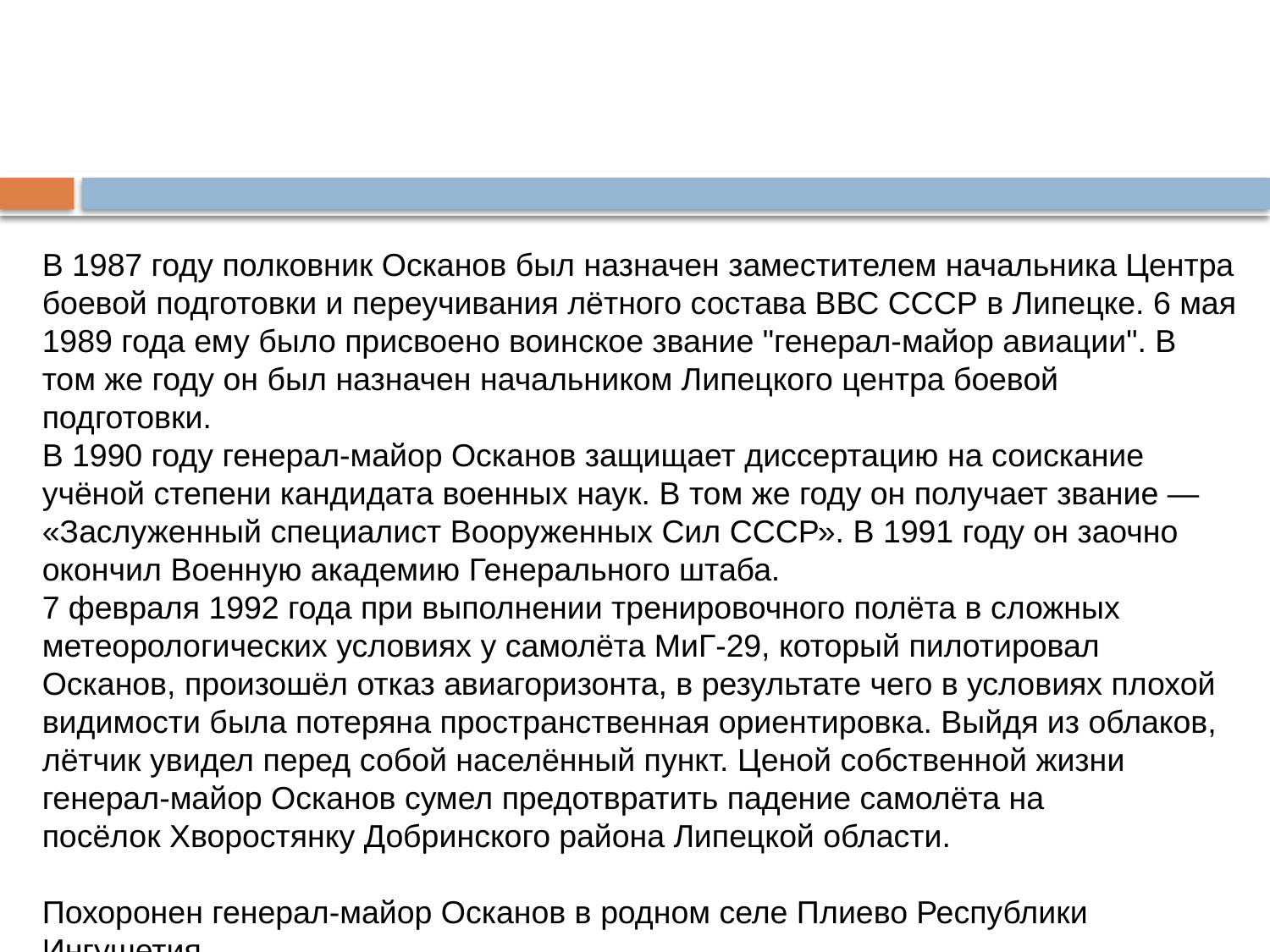

В 1987 году полковник Осканов был назначен заместителем начальника Центра боевой подготовки и переучивания лётного состава ВВС СССР в Липецке. 6 мая 1989 года ему было присвоено воинское звание "генерал-майор авиации". В том же году он был назначен начальником Липецкого центра боевой подготовки.
В 1990 году генерал-майор Осканов защищает диссертацию на соискание учёной степени кандидата военных наук. В том же году он получает звание — «Заслуженный специалист Вооруженных Сил СССР». В 1991 году он заочно окончил Военную академию Генерального штаба.
7 февраля 1992 года при выполнении тренировочного полёта в сложных метеорологических условиях у самолёта МиГ-29, который пилотировал Осканов, произошёл отказ авиагоризонта, в результате чего в условиях плохой видимости была потеряна пространственная ориентировка. Выйдя из облаков, лётчик увидел перед собой населённый пункт. Ценой собственной жизни генерал-майор Осканов сумел предотвратить падение самолёта на посёлок Хворостянку Добринского района Липецкой области.

Похоронен генерал-майор Осканов в родном селе Плиево Республики Ингушетия.